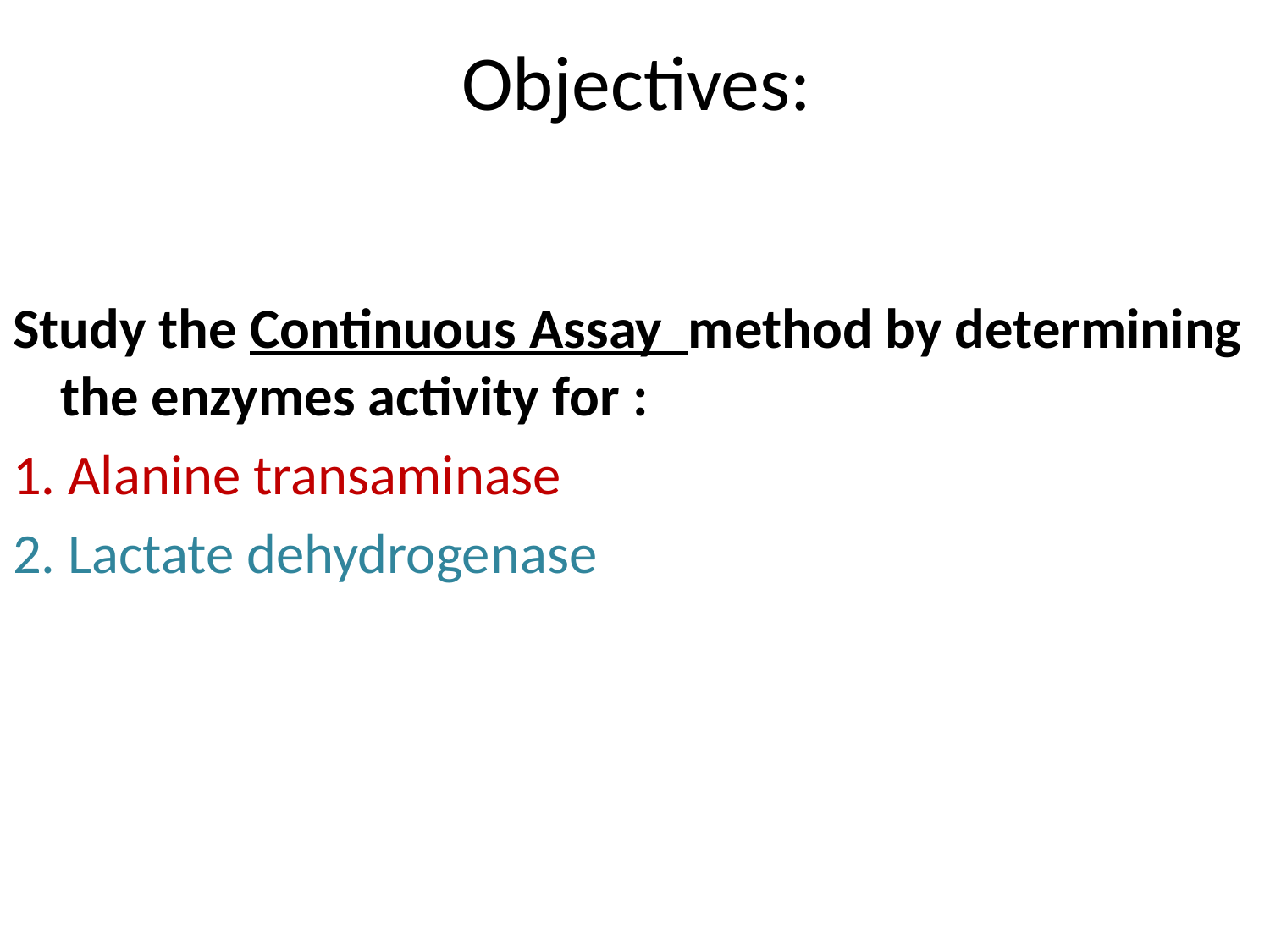

# Objectives:

Study the Continuous Assay  method by determining the enzymes activity for :
1. Alanine transaminase
2. Lactate dehydrogenase